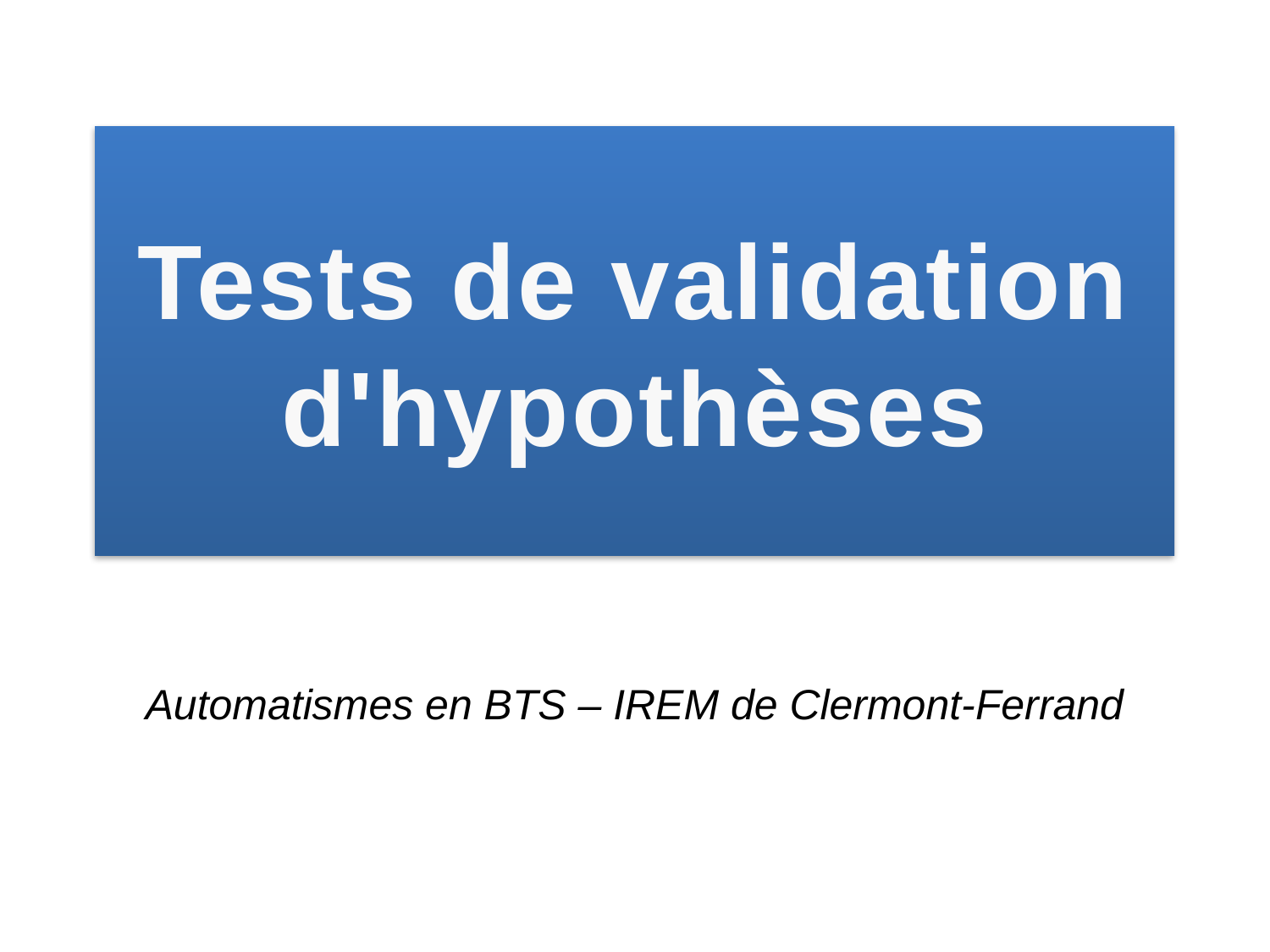

# Tests de validation d'hypothèses
Automatismes en BTS – IREM de Clermont-Ferrand